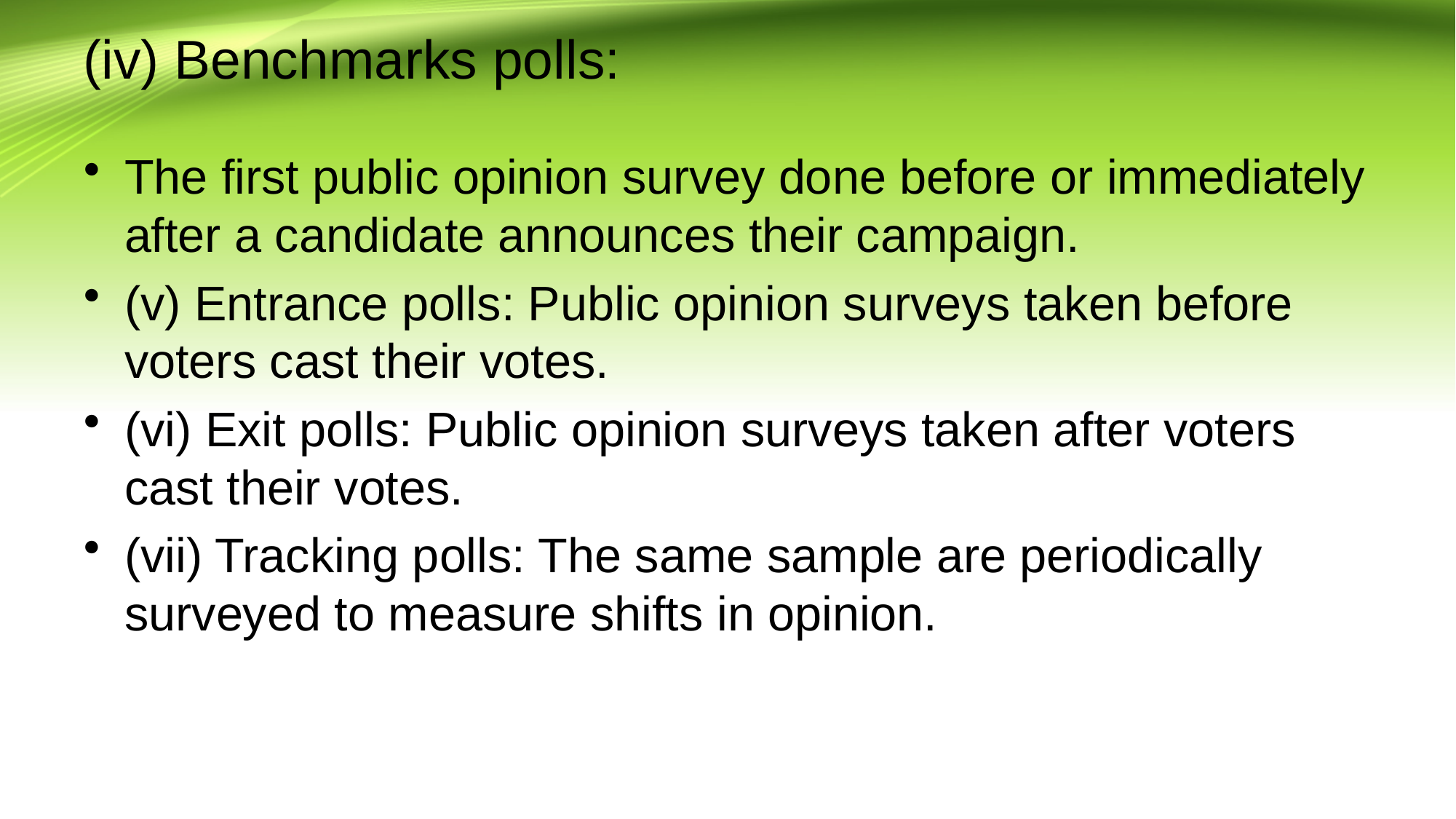

# (iv) Benchmarks polls:
The first public opinion survey done before or immediately after a candidate announces their campaign.
(v) Entrance polls: Public opinion surveys taken before voters cast their votes.
(vi) Exit polls: Public opinion surveys taken after voters cast their votes.
(vii) Tracking polls: The same sample are periodically surveyed to measure shifts in opinion.